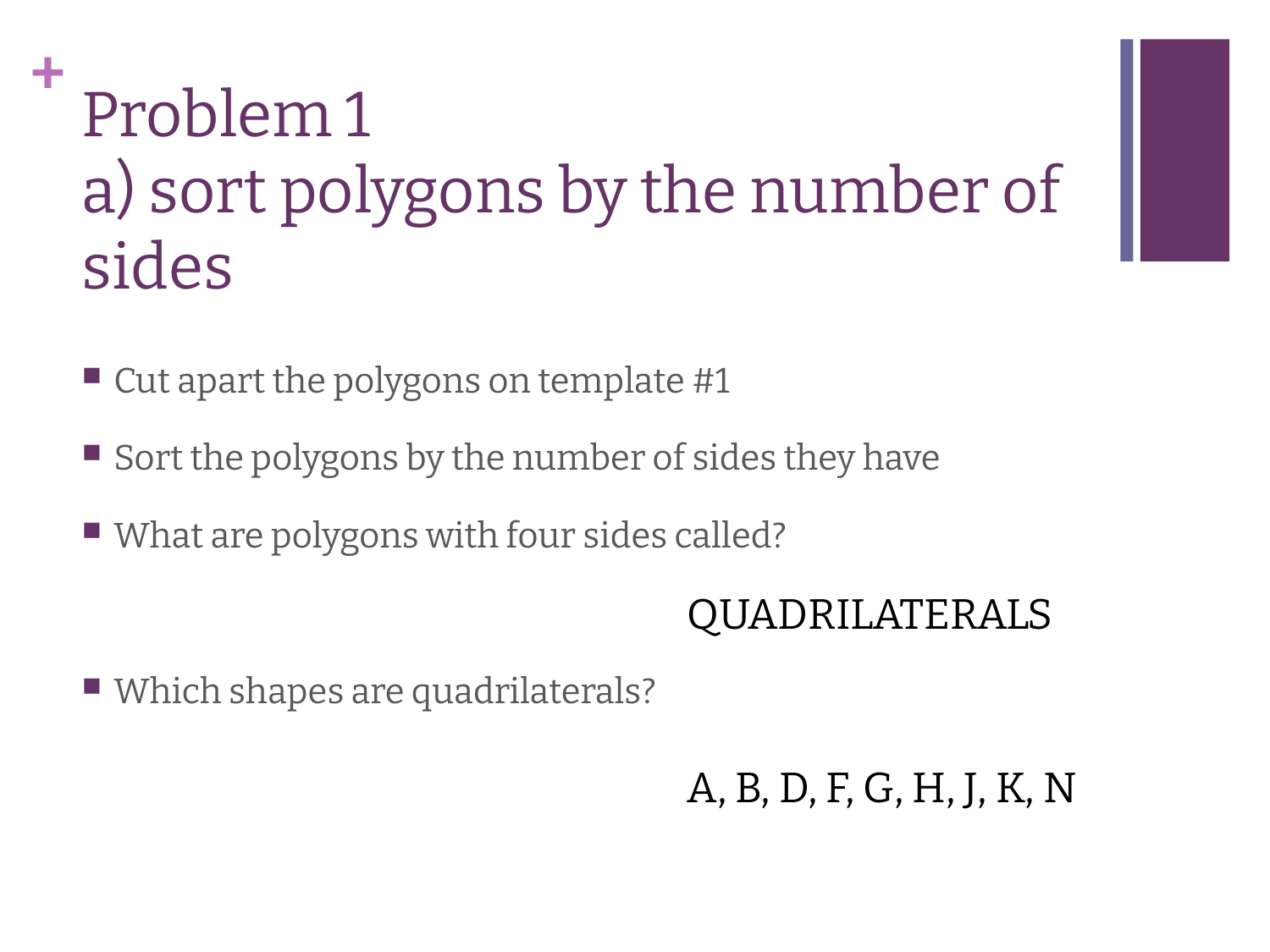

# Problem 1 a) sort polygons by the number of sides
Cut apart the polygons on template #1
Sort the polygons by the number of sides they have
What are polygons with four sides called?

Which shapes are quadrilaterals?
QUADRILATERALS
A, B, D, F, G, H, J, K, N